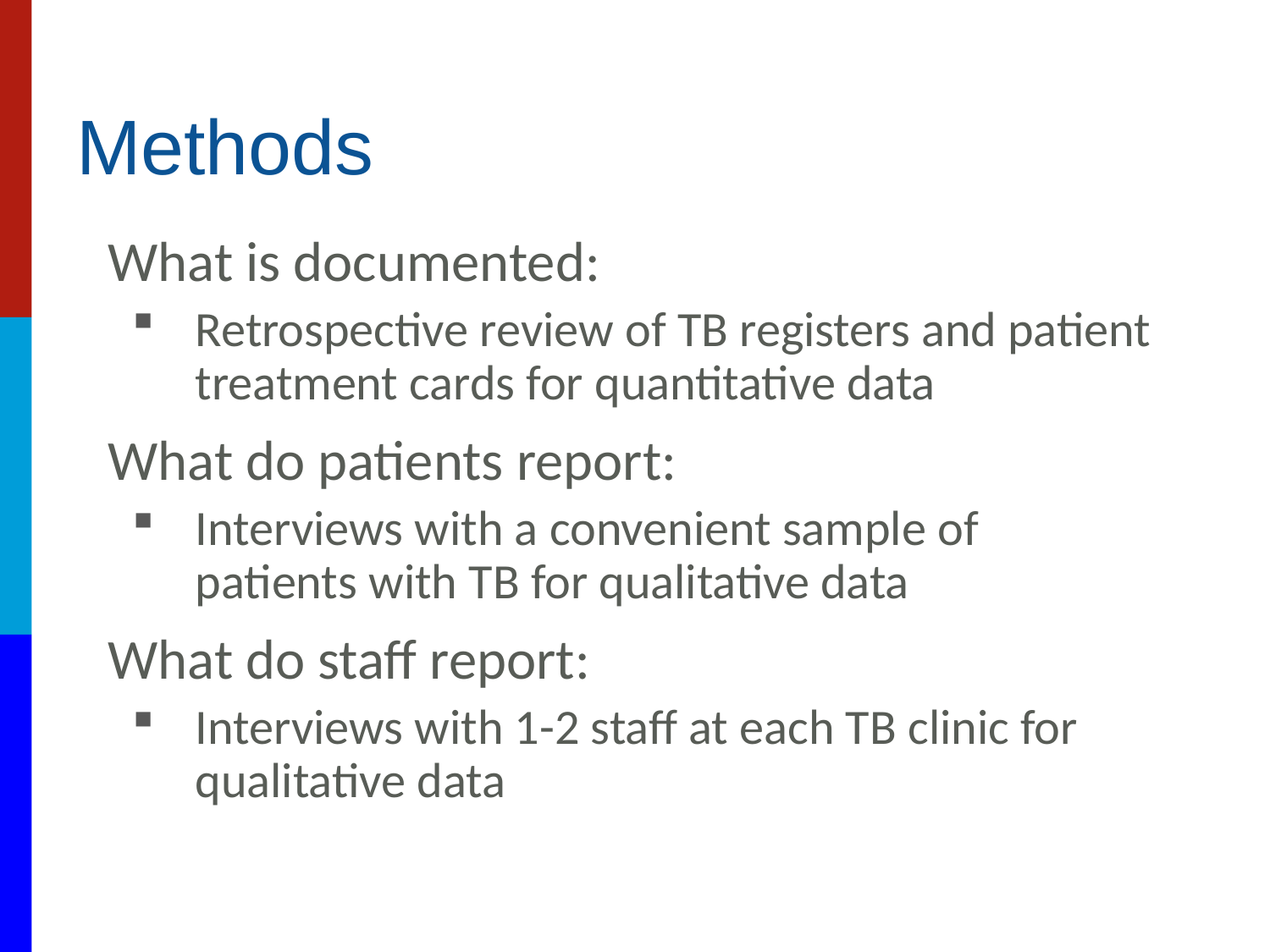

# Methods
What is documented:
Retrospective review of TB registers and patient treatment cards for quantitative data
What do patients report:
Interviews with a convenient sample of patients with TB for qualitative data
What do staff report:
Interviews with 1-2 staff at each TB clinic for  qualitative data